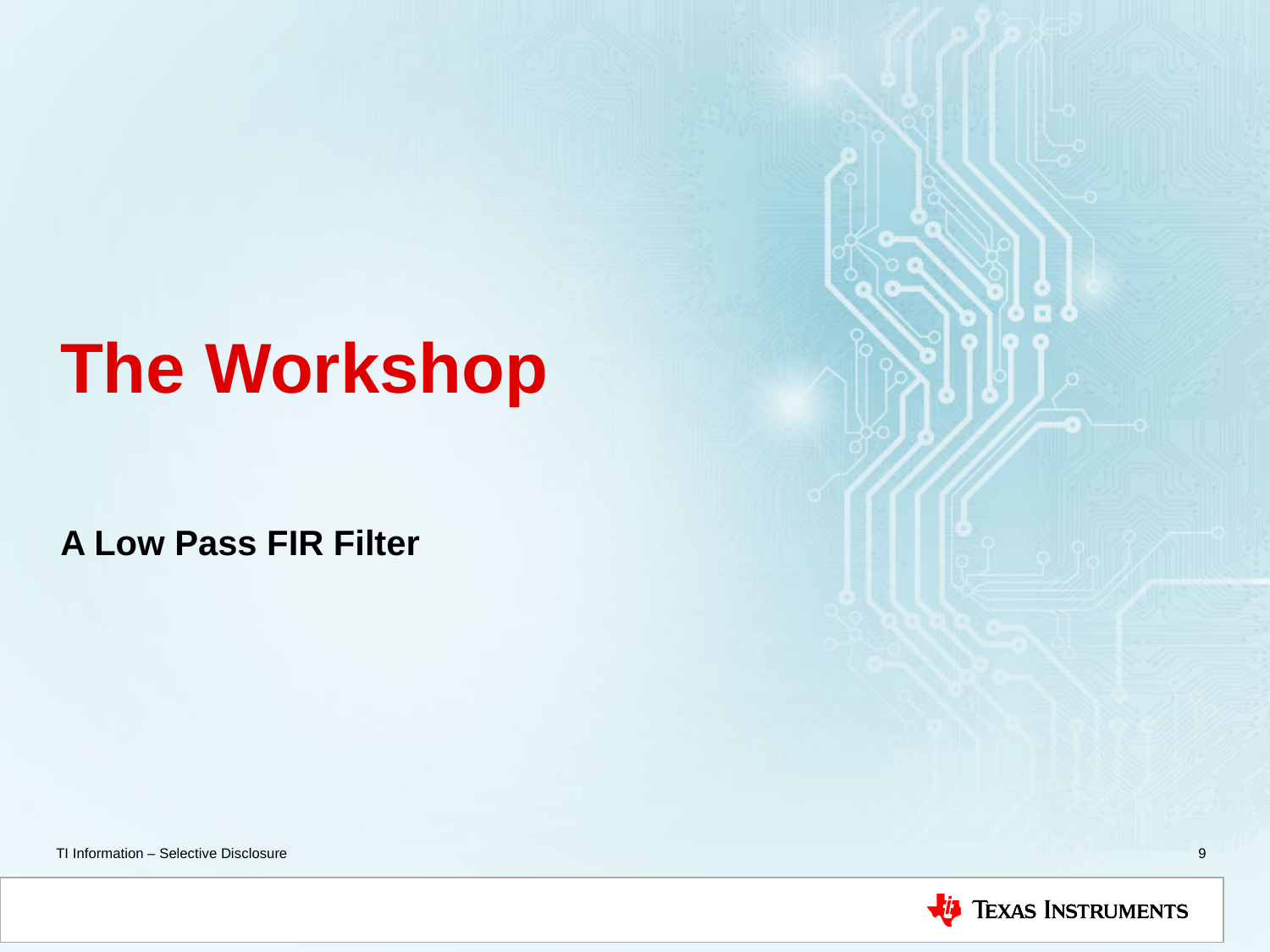

# The Workshop
A Low Pass FIR Filter
9